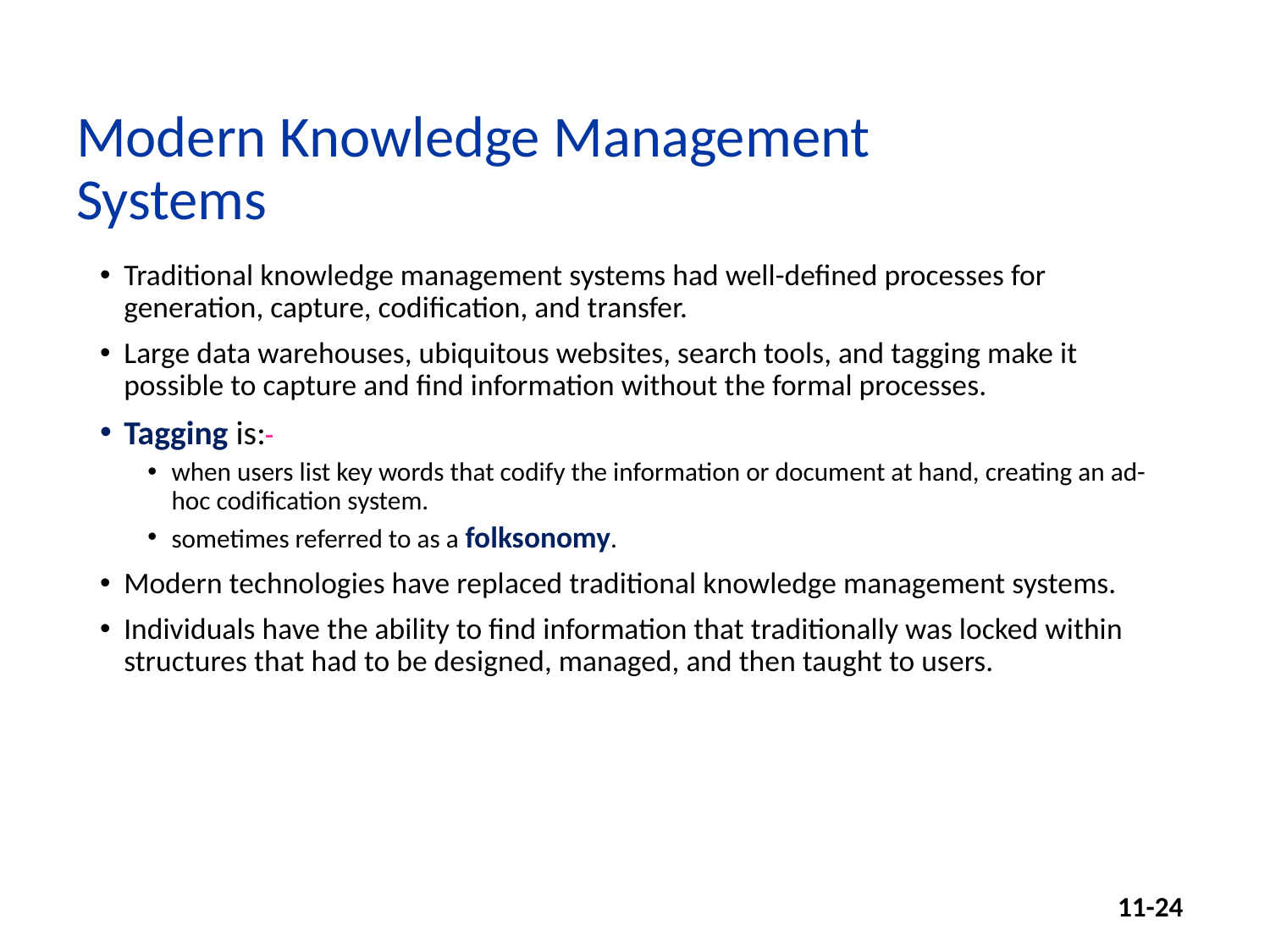

# Modern Knowledge Management Systems
Traditional knowledge management systems had well-defined processes for generation, capture, codification, and transfer.
Large data warehouses, ubiquitous websites, search tools, and tagging make it possible to capture and find information without the formal processes.
Tagging is:
when users list key words that codify the information or document at hand, creating an ad-hoc codification system.
sometimes referred to as a folksonomy.
Modern technologies have replaced traditional knowledge management systems.
Individuals have the ability to find information that traditionally was locked within structures that had to be designed, managed, and then taught to users.